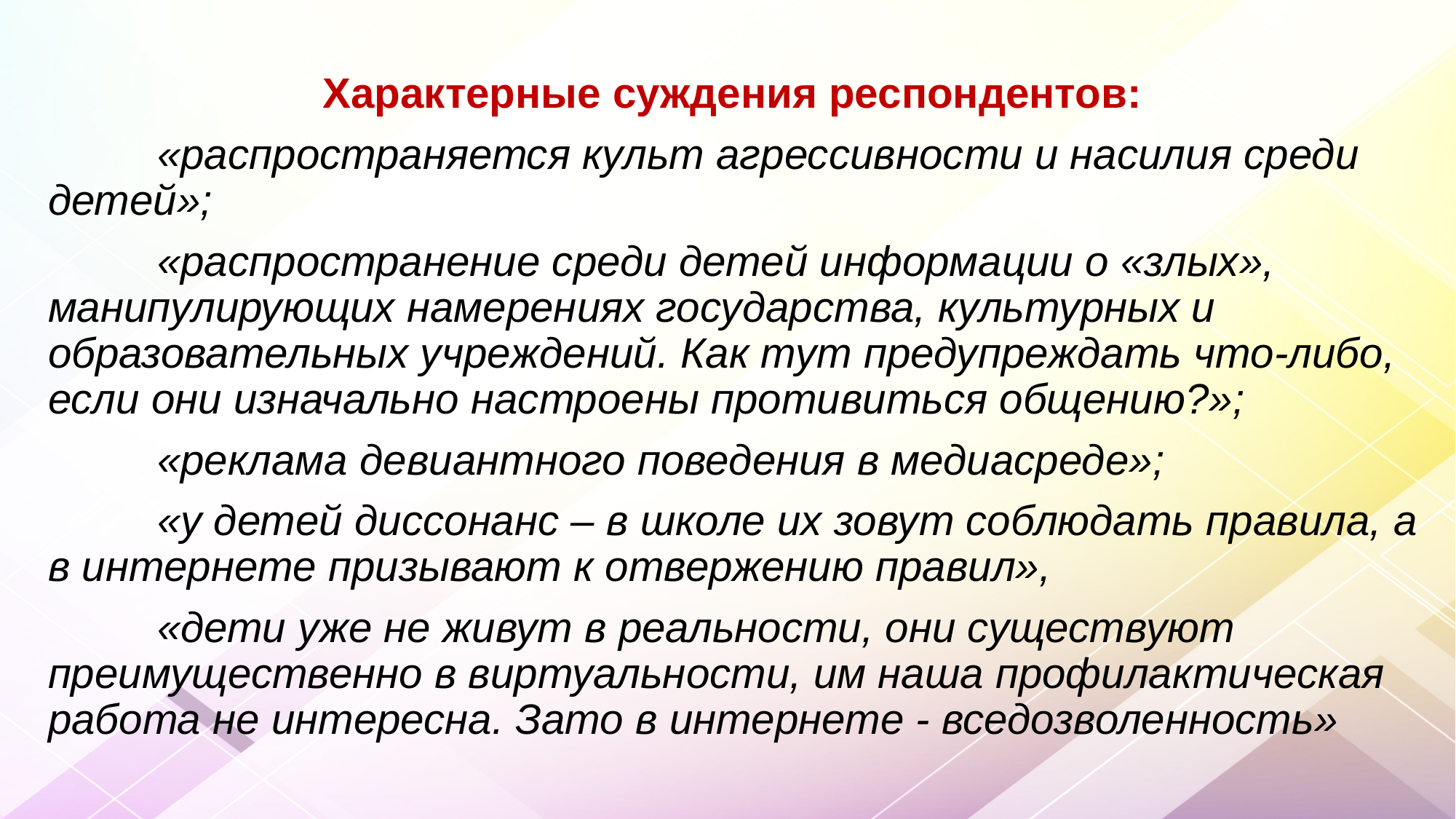

Характерные суждения респондентов:
	«распространяется культ агрессивности и насилия среди детей»;
	«распространение среди детей информации о «злых», манипулирующих намерениях государства, культурных и образовательных учреждений. Как тут предупреждать что-либо, если они изначально настроены противиться общению?»;
	«реклама девиантного поведения в медиасреде»;
	«у детей диссонанс – в школе их зовут соблюдать правила, а в интернете призывают к отвержению правил»,
	«дети уже не живут в реальности, они существуют преимущественно в виртуальности, им наша профилактическая работа не интересна. Зато в интернете - вседозволенность»